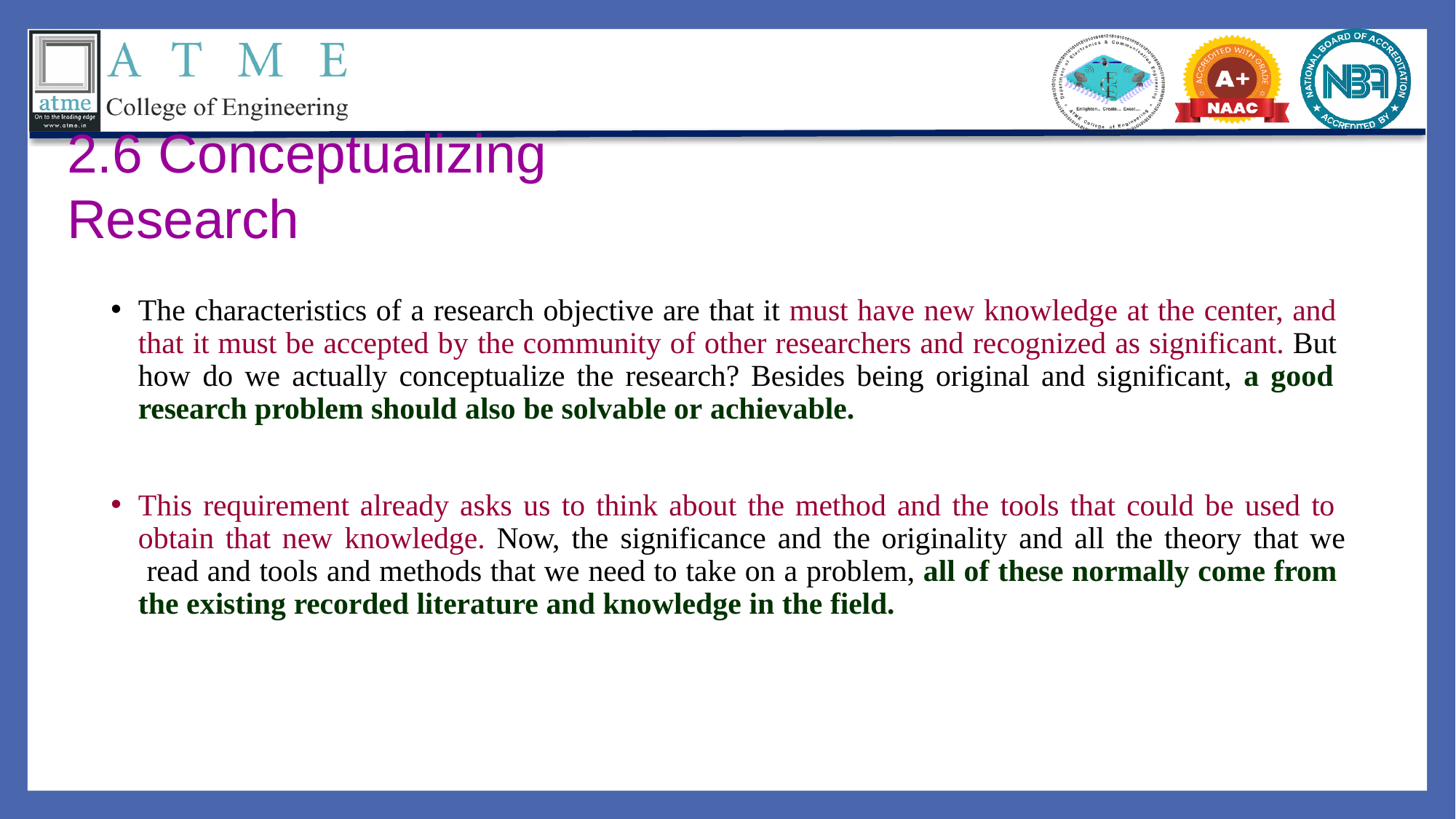

2.6 Conceptualizing Research
The characteristics of a research objective are that it must have new knowledge at the center, and  that it must be accepted by the community of other researchers and recognized as significant. But  how do we actually conceptualize the research? Besides being original and significant, a good  research problem should also be solvable or achievable.

This requirement already asks us to think about the method and the tools that could be used to  obtain that new knowledge. Now, the significance and the originality and all the theory that we  read and tools and methods that we need to take on a problem, all of these normally come from  the existing recorded literature and knowledge in the field.